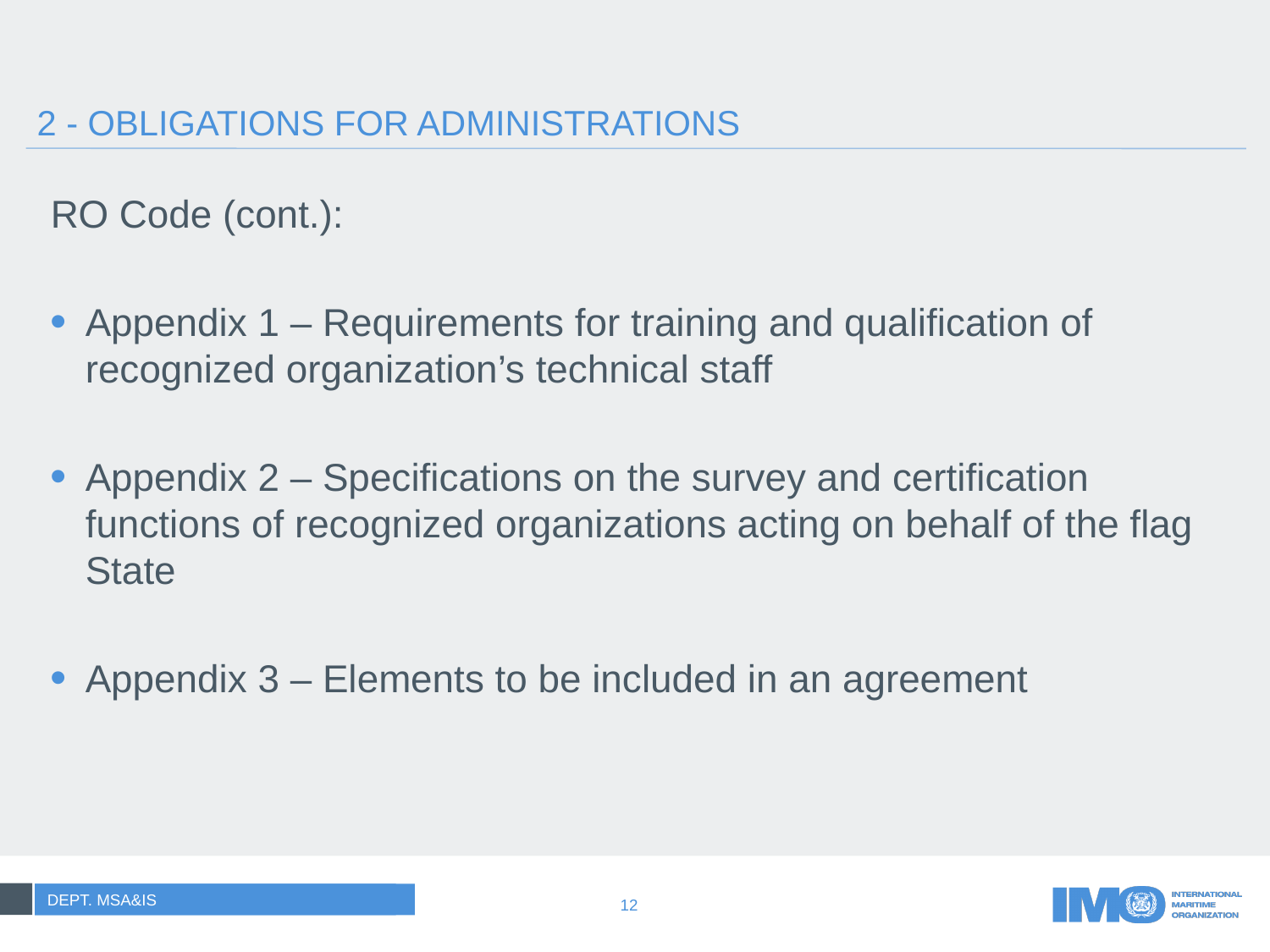

# 2 - OBLIGATIONS FOR ADMINISTRATIONS
RO Code (cont.):

Appendix 1 – Requirements for training and qualification of recognized organization’s technical staff

Appendix 2 – Specifications on the survey and certification functions of recognized organizations acting on behalf of the flag State

Appendix 3 – Elements to be included in an agreement